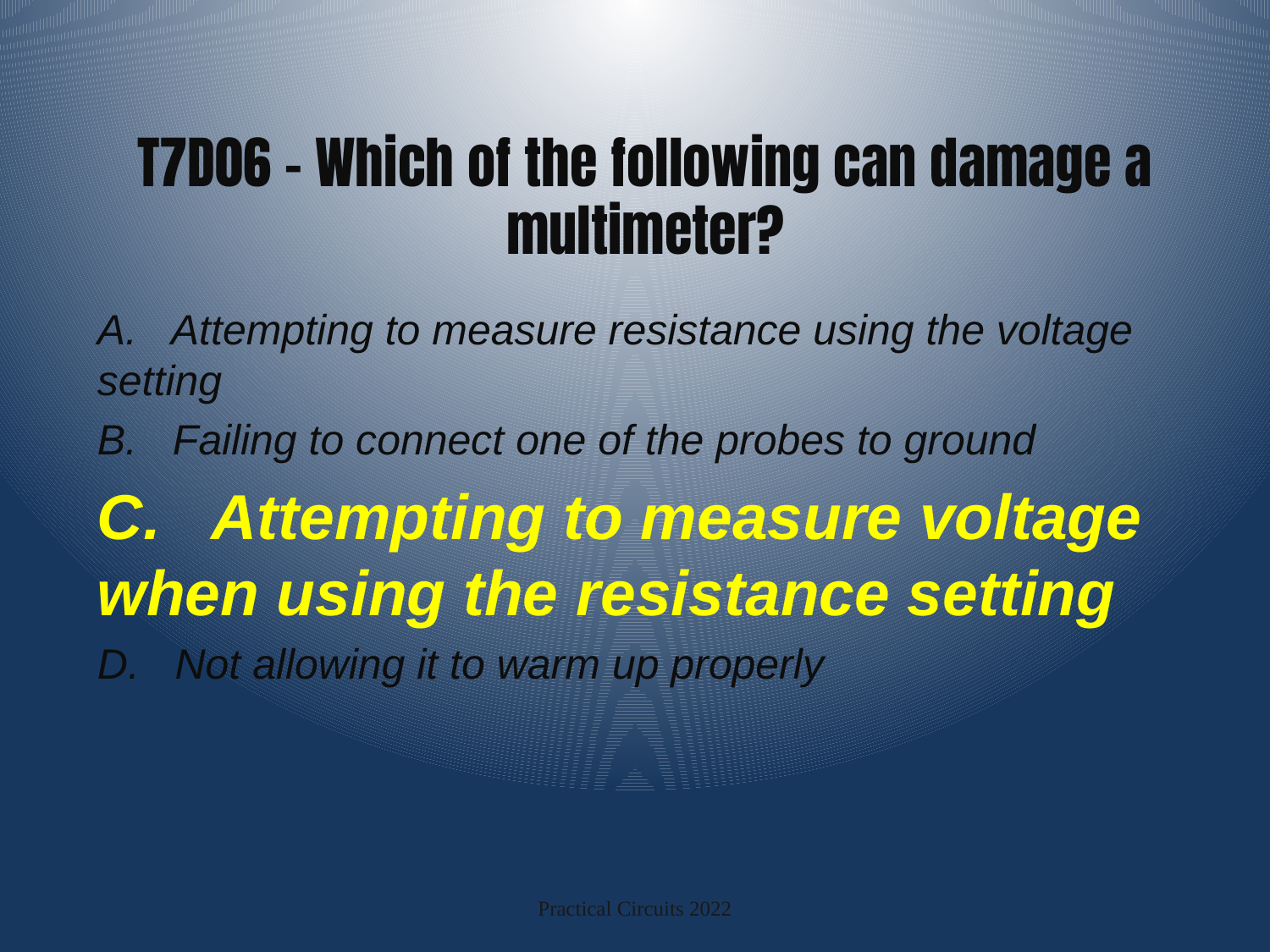

# T7D06 - Which of the following can damage a multimeter?
A.   Attempting to measure resistance using the voltage setting
B.   Failing to connect one of the probes to ground
C.   Attempting to measure voltage when using the resistance setting
D.   Not allowing it to warm up properly
Practical Circuits 2022